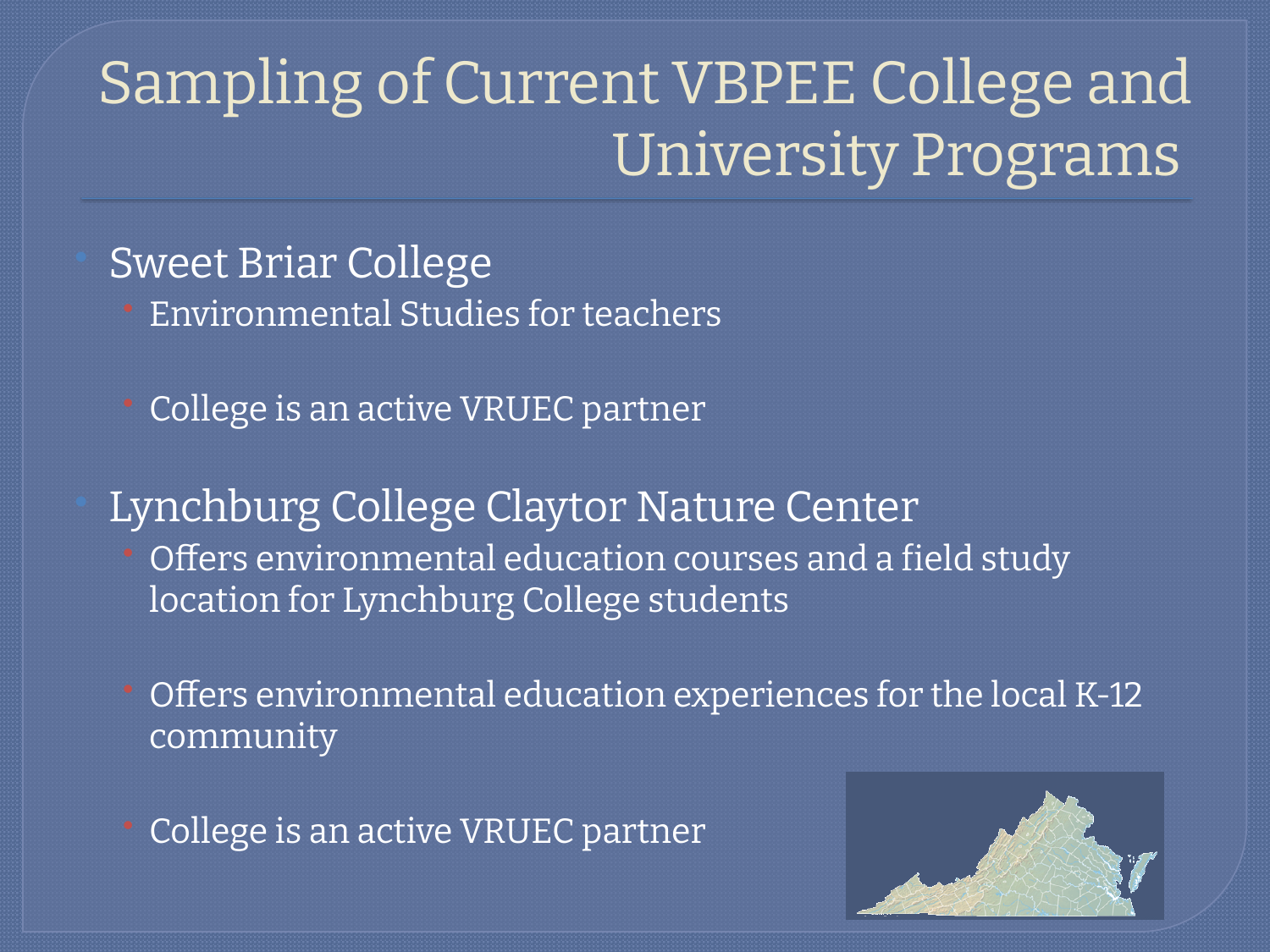

# Sampling of Current VBPEE College and University Programs
Sweet Briar College
Environmental Studies for teachers

College is an active VRUEC partner

Lynchburg College Claytor Nature Center
Offers environmental education courses and a field study location for Lynchburg College students

Offers environmental education experiences for the local K-12 community

College is an active VRUEC partner